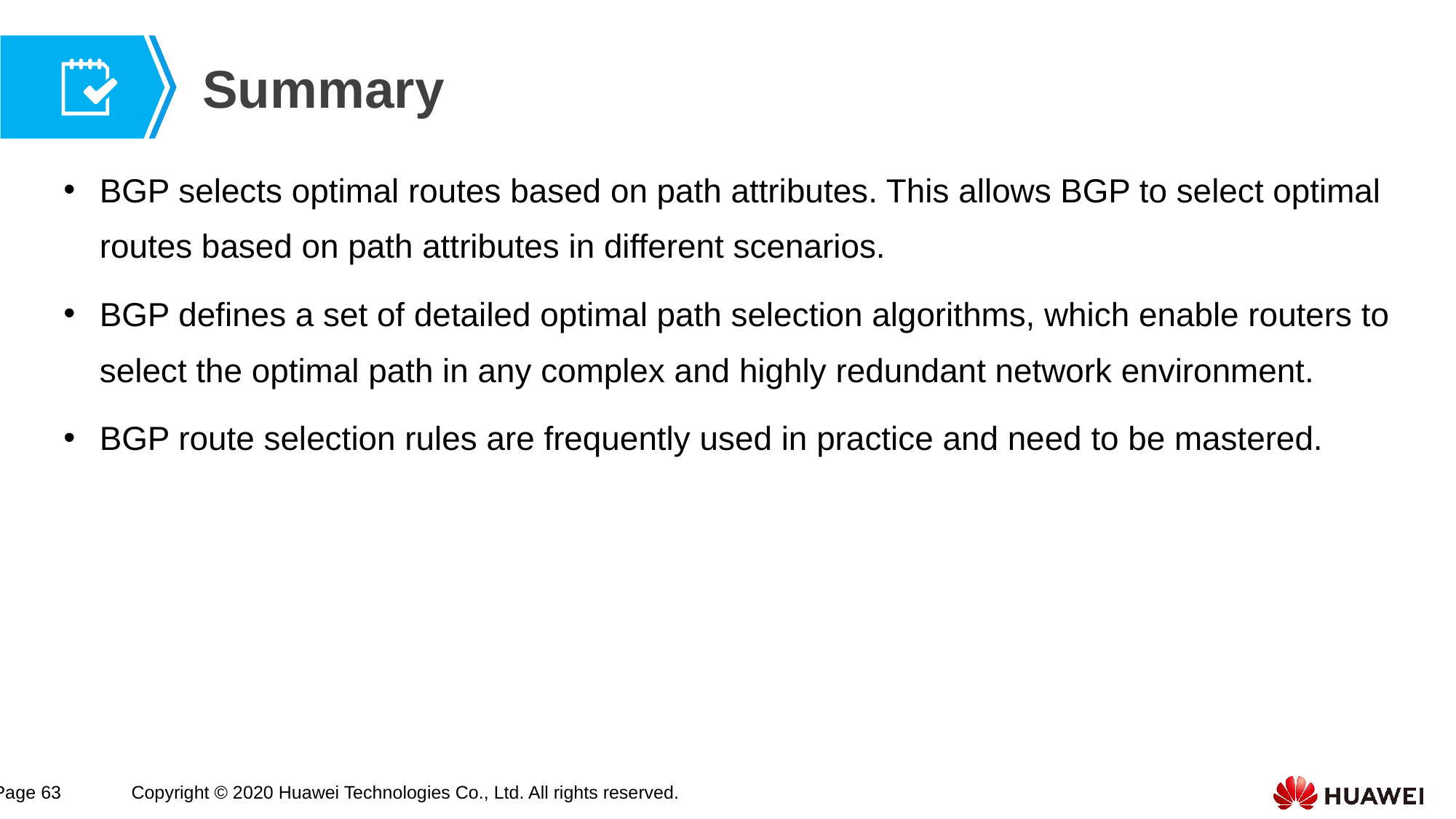

BGP selects optimal routes based on path attributes. This allows BGP to select optimal routes based on path attributes in different scenarios.
BGP defines a set of detailed optimal path selection algorithms, which enable routers to select the optimal path in any complex and highly redundant network environment.
BGP route selection rules are frequently used in practice and need to be mastered.